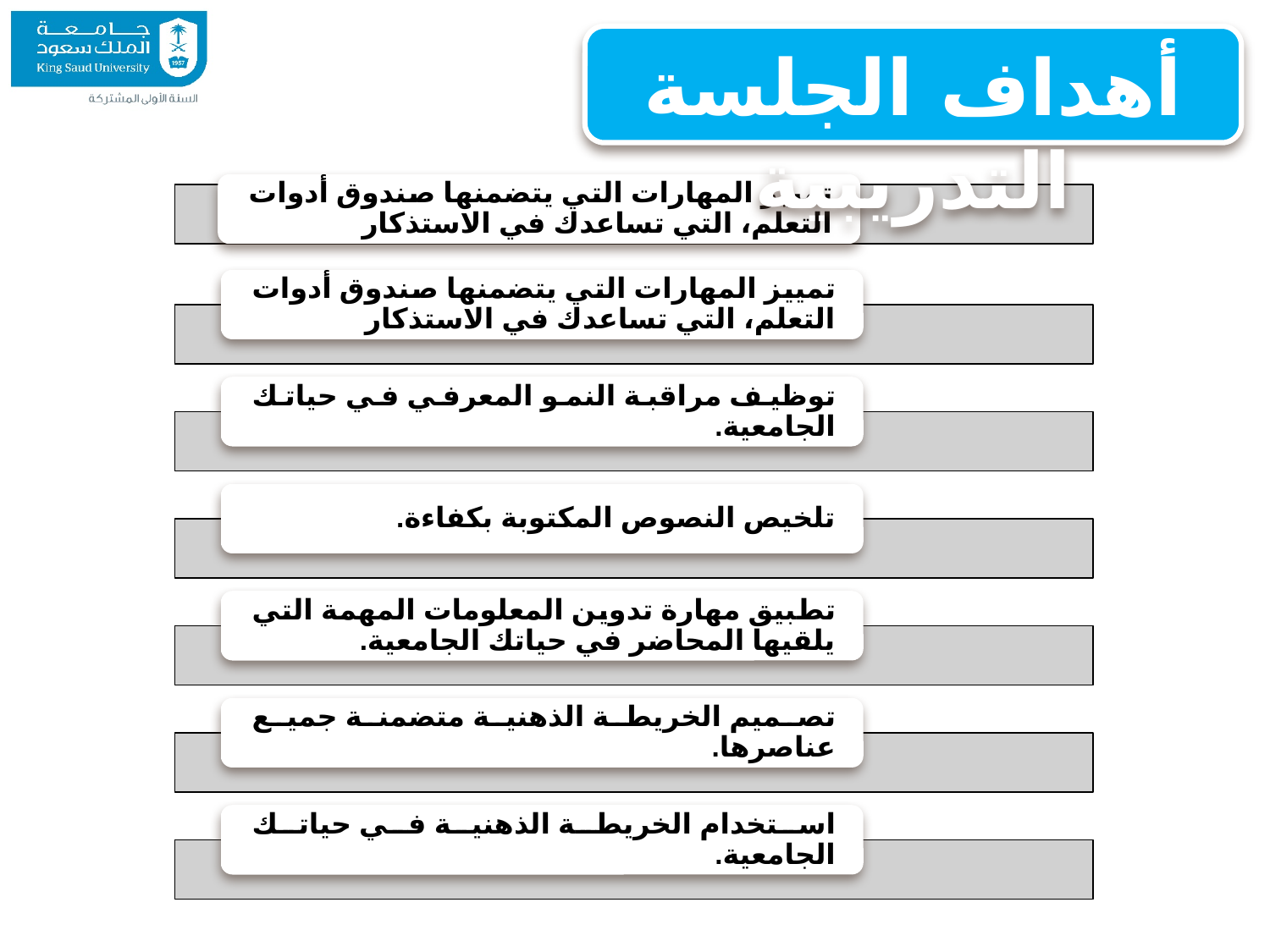

أهداف الجلسة التدريبية
تمييز المهارات التي يتضمنها صندوق أدوات التعلم، التي تساعدك في الاستذكار
تمييز المهارات التي يتضمنها صندوق أدوات التعلم، التي تساعدك في الاستذكار
توظيف مراقبة النمو المعرفي في حياتك الجامعية.
تلخيص النصوص المكتوبة بكفاءة.
تطبيق مهارة تدوين المعلومات المهمة التي يلقيها المحاضر في حياتك الجامعية.
تصميم الخريطة الذهنية متضمنة جميع عناصرها.
استخدام الخريطة الذهنية في حياتك الجامعية.